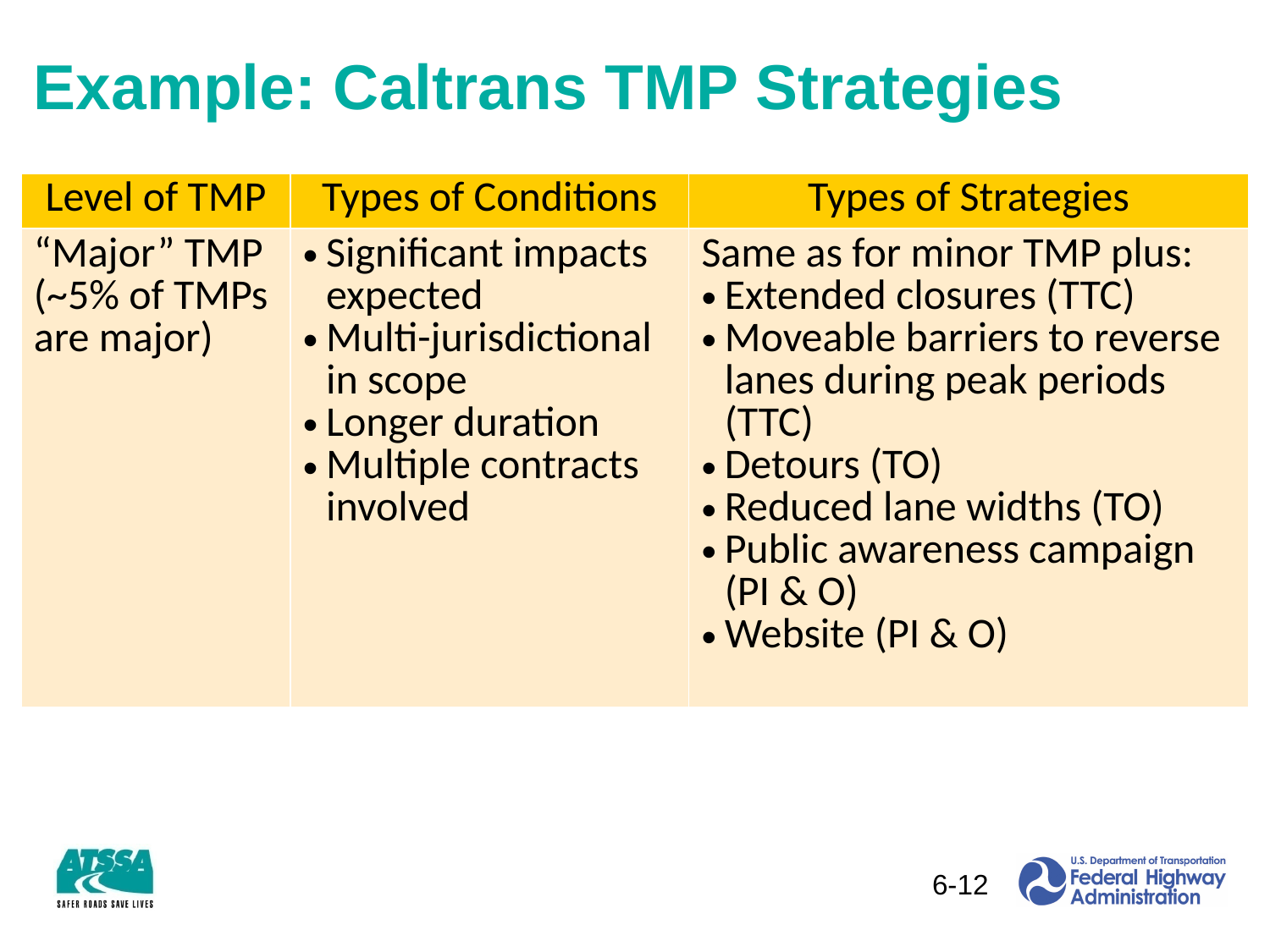

# Example: Caltrans TMP Strategies
| Level of TMP | Types of Conditions | Types of Strategies |
| --- | --- | --- |
| “Major” TMP (~5% of TMPs are major) | Significant impacts expected Multi-jurisdictional in scope Longer duration Multiple contracts involved | Same as for minor TMP plus: Extended closures (TTC) Moveable barriers to reverse lanes during peak periods (TTC) Detours (TO) Reduced lane widths (TO) Public awareness campaign (PI & O) Website (PI & O) |